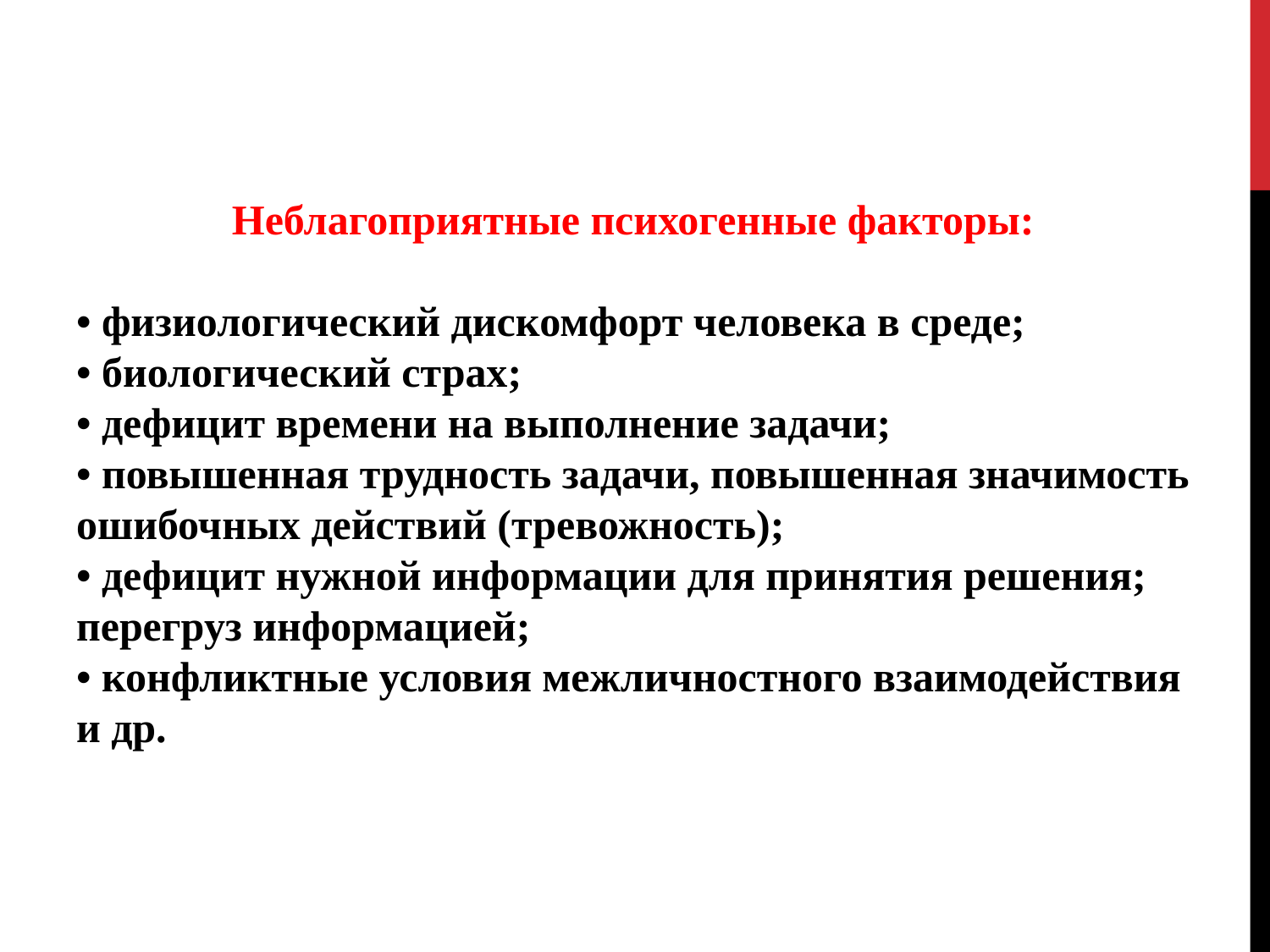

#
                Неблагоприятные психогенные факторы:
• физиологический дискомфорт человека в среде;
• биологический страх;
• дефицит времени на выполнение задачи;
• повышенная трудность задачи, повышенная значимость ошибочных действий (тревожность);
• дефицит нужной информации для принятия решения; перегруз информацией;
• конфликтные условия межличностного взаимодействия и др.